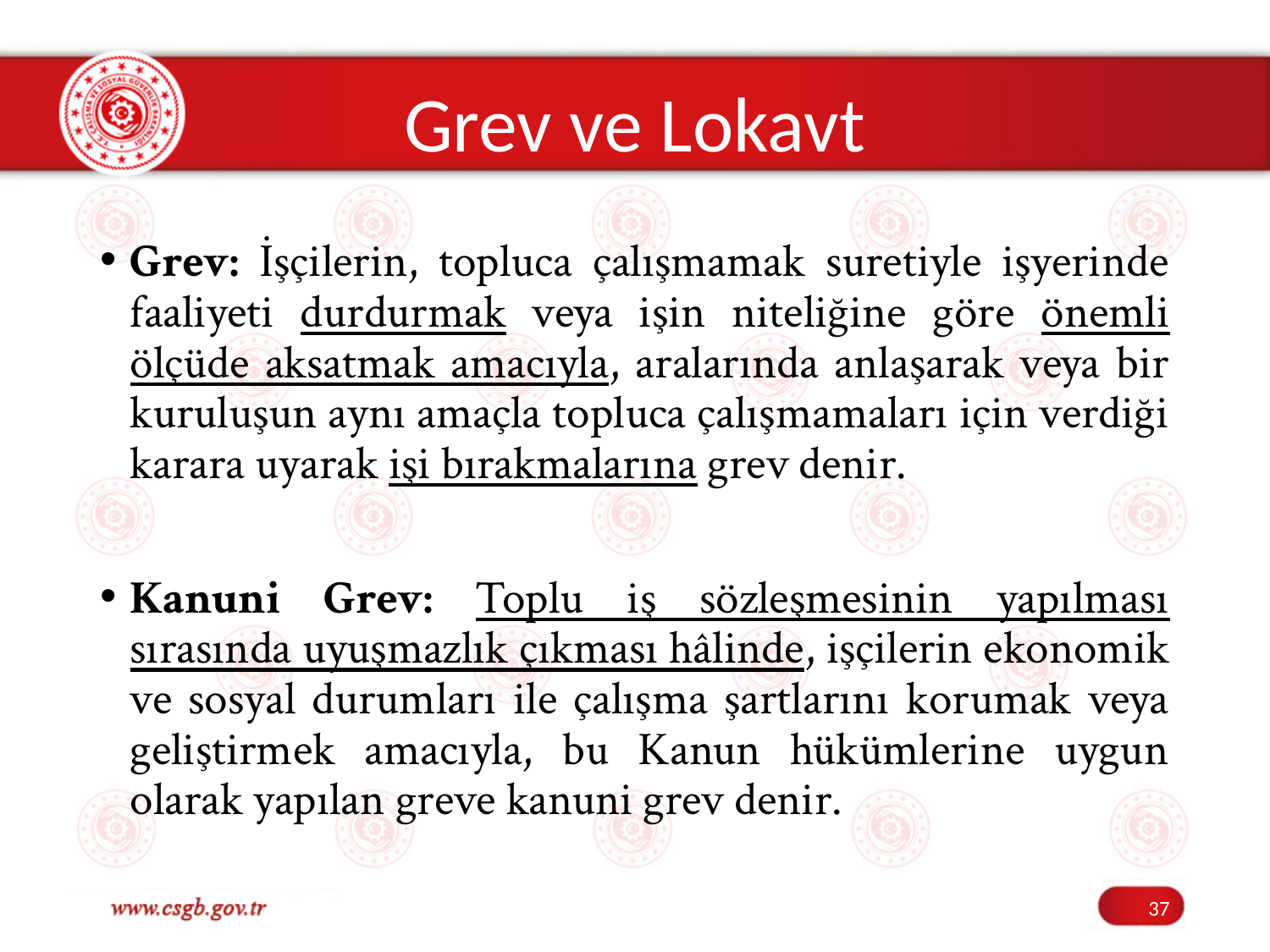

# Grev ve Lokavt
Grev: İşçilerin, topluca çalışmamak suretiyle işyerinde faaliyeti durdurmak veya işin niteliğine göre önemli ölçüde aksatmak amacıyla, aralarında anlaşarak veya bir kuruluşun aynı amaçla topluca çalışmamaları için verdiği karara uyarak işi bırakmalarına grev denir.

Kanuni Grev: Toplu iş sözleşmesinin yapılması sırasında uyuşmazlık çıkması hâlinde, işçilerin ekonomik ve sosyal durumları ile çalışma şartlarını korumak veya geliştirmek amacıyla, bu Kanun hükümlerine uygun olarak yapılan greve kanuni grev denir.
37